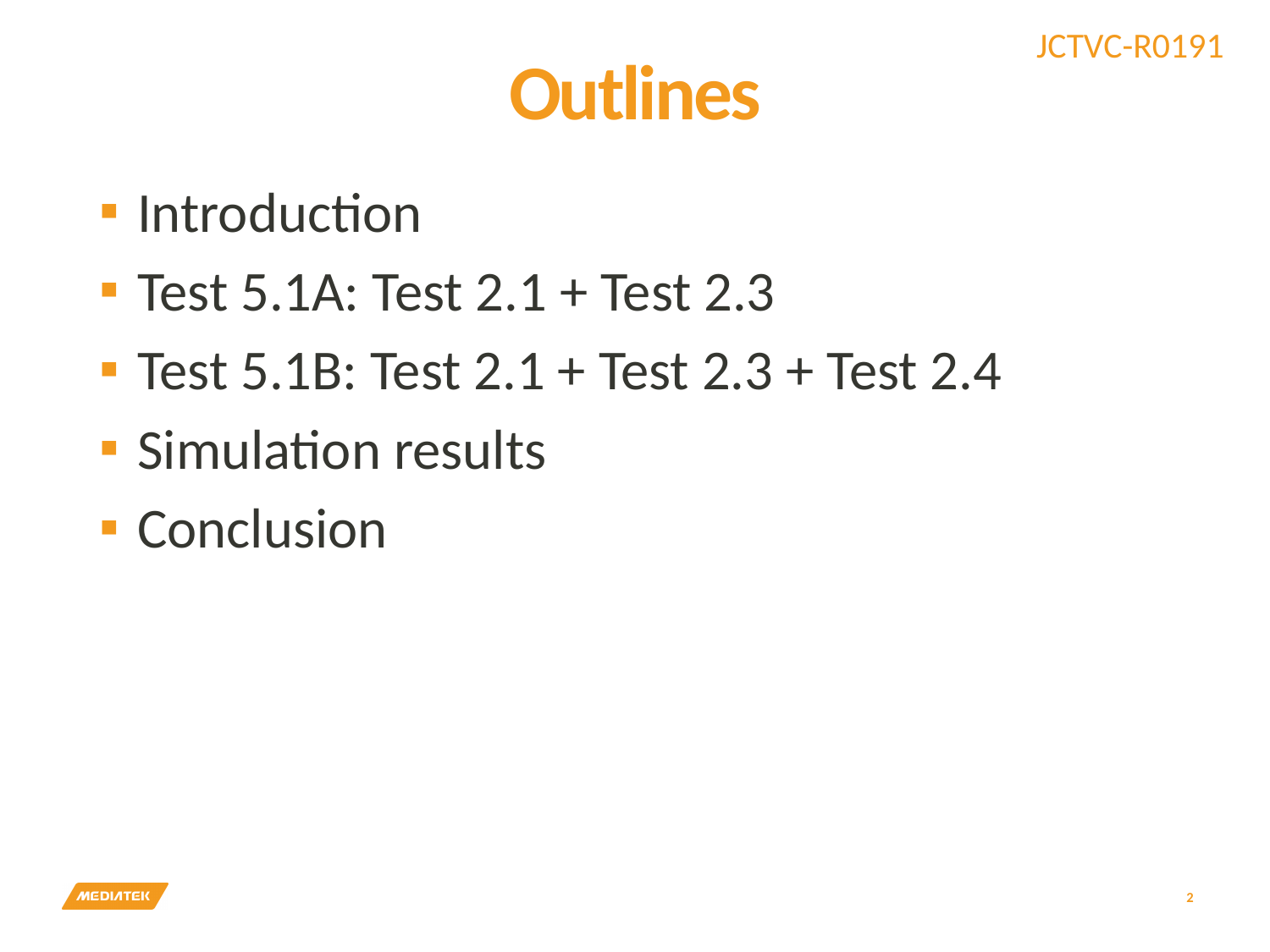

# Outlines

Introduction
Test 5.1A: Test 2.1 + Test 2.3
Test 5.1B: Test 2.1 + Test 2.3 + Test 2.4
Simulation results
Conclusion

2